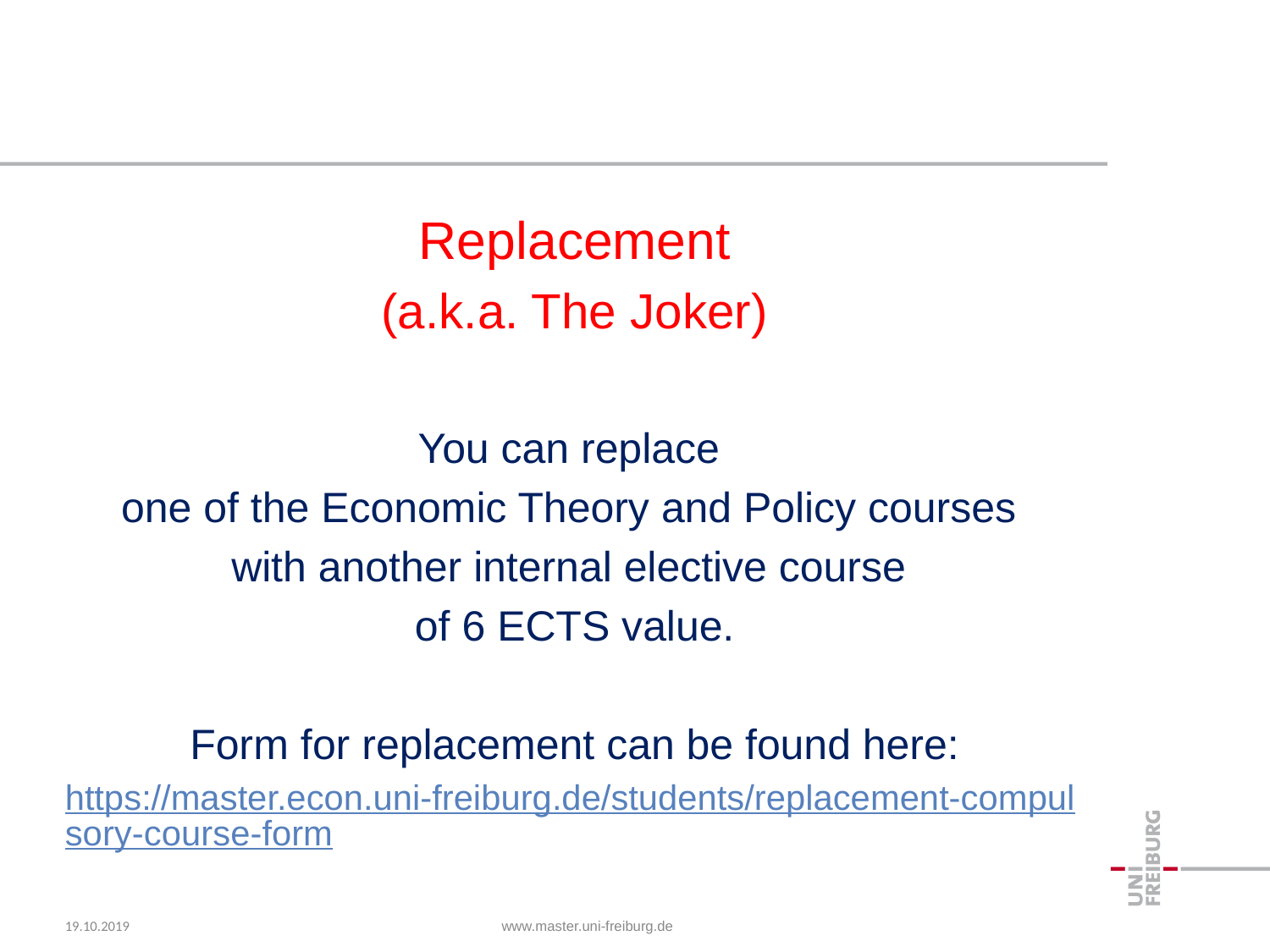

Replacement
(a.k.a. The Joker)

You can replace
one of the Economic Theory and Policy courses
with another internal elective course
of 6 ECTS value.

Form for replacement can be found here:
https://master.econ.uni-freiburg.de/students/replacement-compulsory-course-form

19.10.2019
www.master.uni-freiburg.de
35